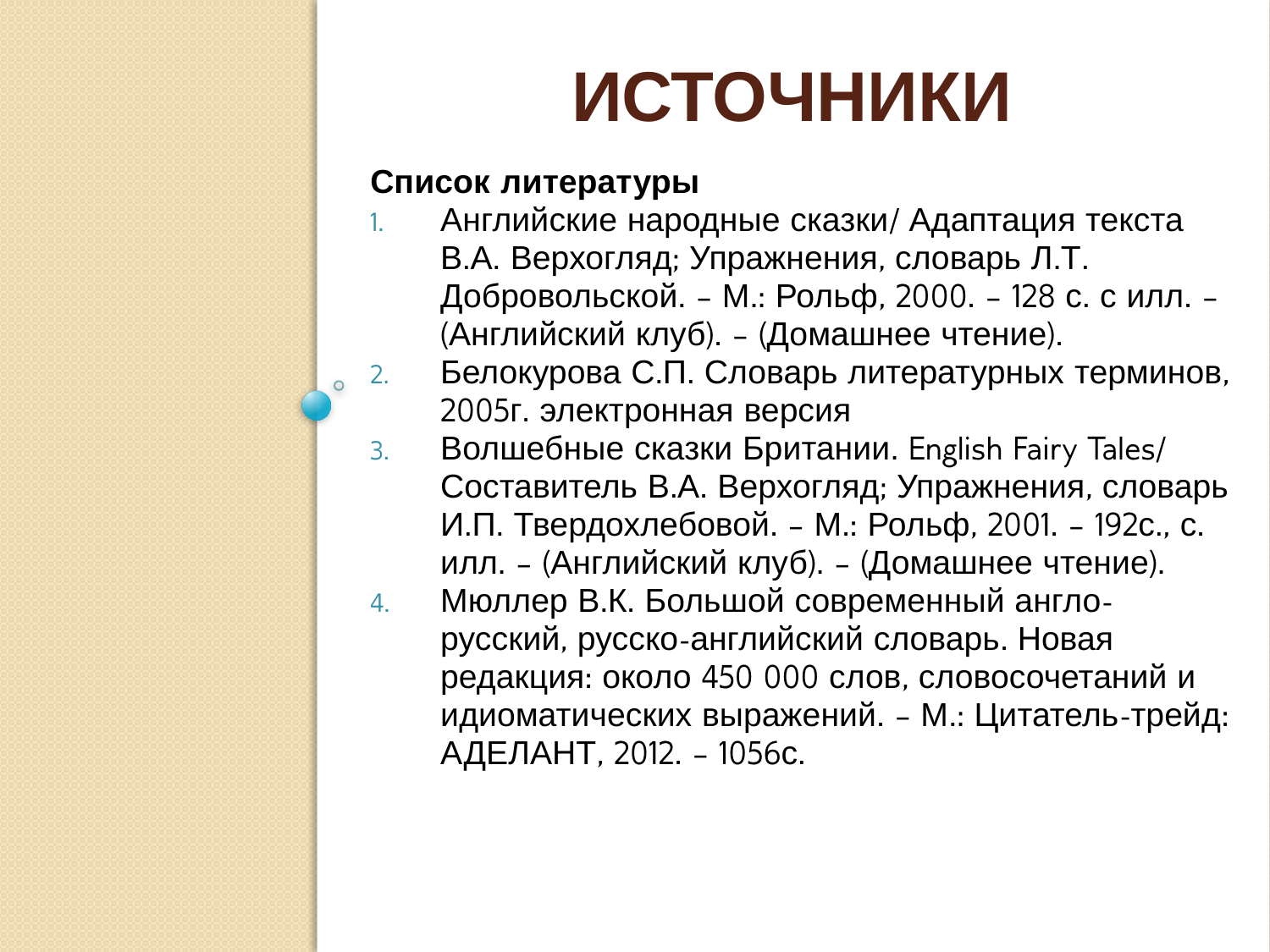

# Источники
Список литературы
Английские народные сказки/ Адаптация текста В.А. Верхогляд; Упражнения, словарь Л.Т. Добровольской. – М.: Рольф, 2000. – 128 с. с илл. – (Английский клуб). – (Домашнее чтение).
Белокурова С.П. Словарь литературных терминов, 2005г. электронная версия
Волшебные сказки Британии. English Fairy Tales/ Составитель В.А. Верхогляд; Упражнения, словарь И.П. Твердохлебовой. – М.: Рольф, 2001. – 192с., с. илл. – (Английский клуб). – (Домашнее чтение).
Мюллер В.К. Большой современный англо-русский, русско-английский словарь. Новая редакция: около 450 000 слов, словосочетаний и идиоматических выражений. – М.: Цитатель-трейд: АДЕЛАНТ, 2012. – 1056с.